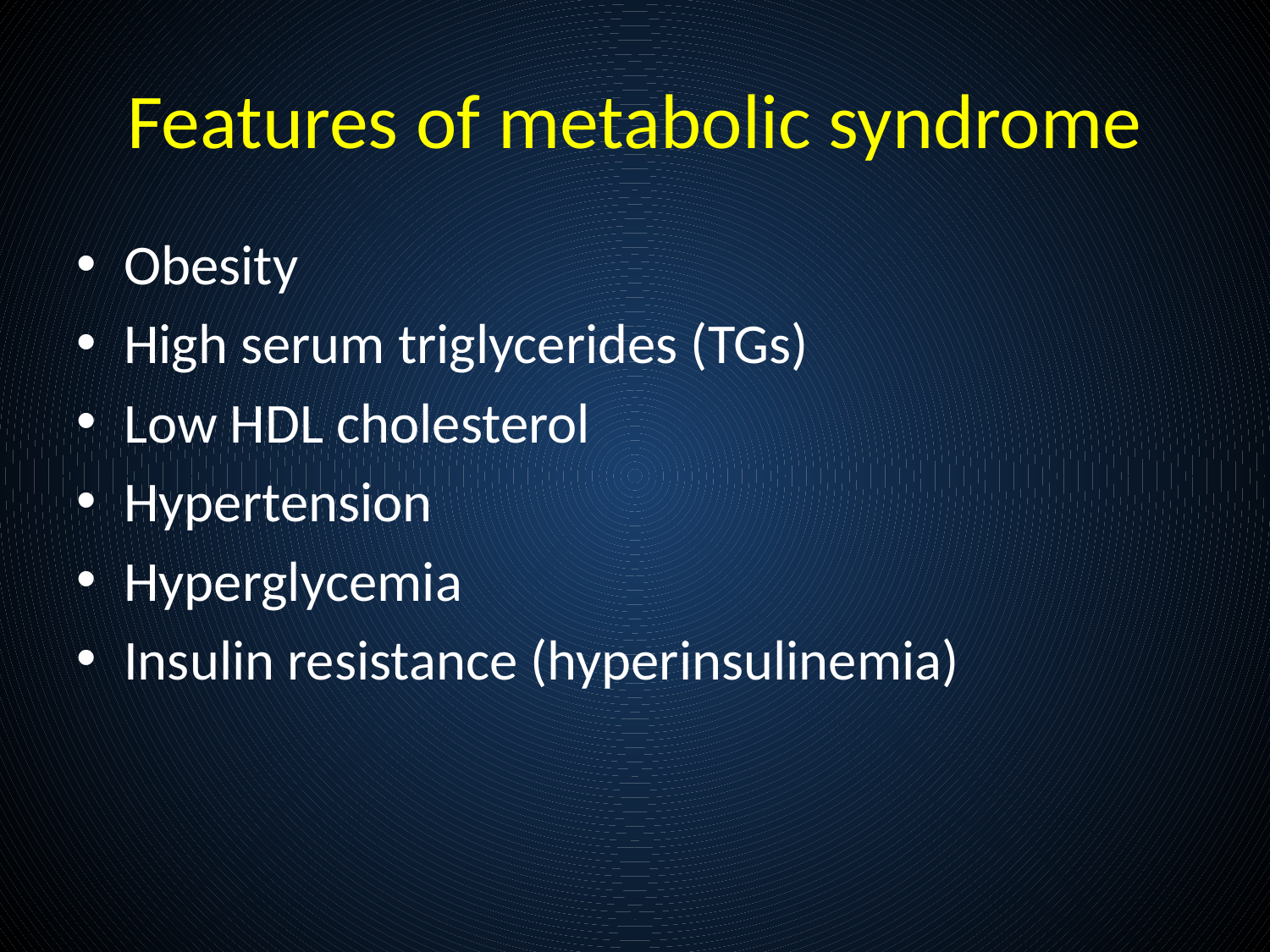

# Features of metabolic syndrome
Obesity
High serum triglycerides (TGs)
Low HDL cholesterol
Hypertension
Hyperglycemia
Insulin resistance (hyperinsulinemia)